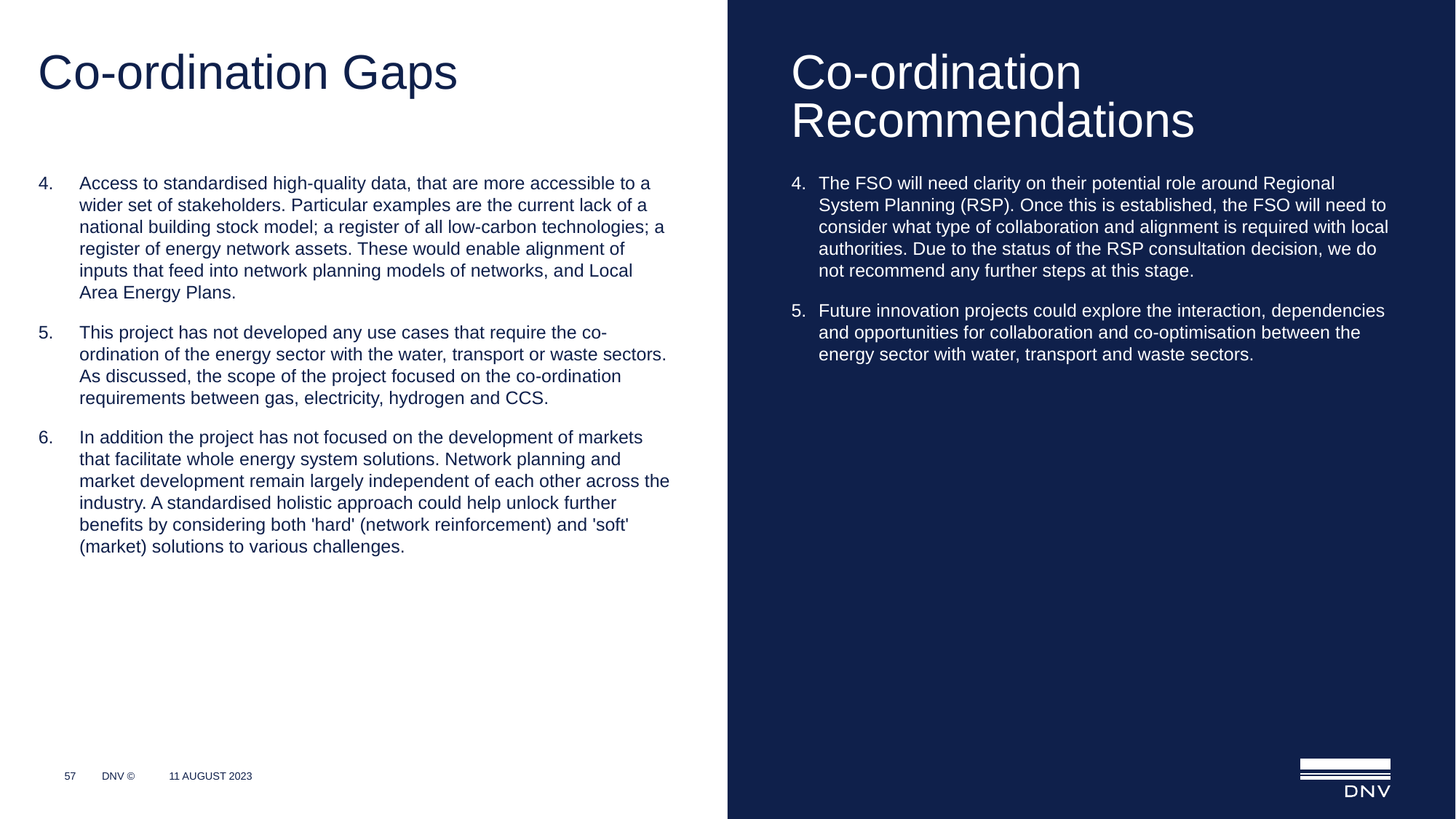

# Co-ordination Gaps
Co-ordination
Recommendations
The FSO will need clarity on their potential role around Regional System Planning (RSP). Once this is established, the FSO will need to consider what type of collaboration and alignment is required with local authorities. Due to the status of the RSP consultation decision, we do not recommend any further steps at this stage.
Future innovation projects could explore the interaction, dependencies and opportunities for collaboration and co-optimisation between the energy sector with water, transport and waste sectors.

Access to standardised high-quality data, that are more accessible to a wider set of stakeholders. Particular examples are the current lack of a national building stock model; a register of all low-carbon technologies; a register of energy network assets. These would enable alignment of inputs that feed into network planning models of networks, and Local Area Energy Plans.
This project has not developed any use cases that require the co-ordination of the energy sector with the water, transport or waste sectors. As discussed, the scope of the project focused on the co-ordination requirements between gas, electricity, hydrogen and CCS.
In addition the project has not focused on the development of markets that facilitate whole energy system solutions. Network planning and market development remain largely independent of each other across the industry. A standardised holistic approach could help unlock further benefits by considering both 'hard' (network reinforcement) and 'soft' (market) solutions to various challenges.
57